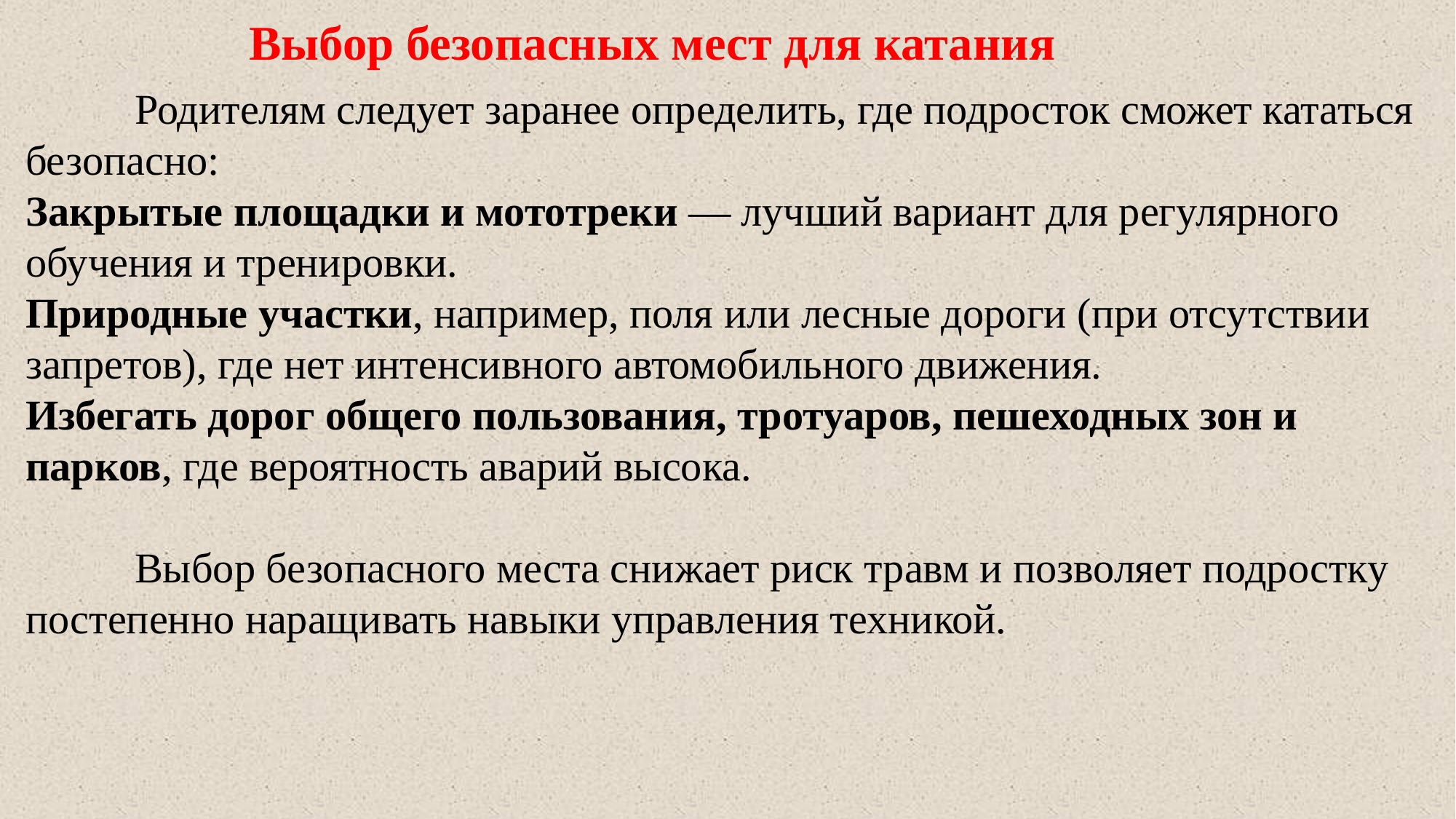

Выбор безопасных мест для катания
	Родителям следует заранее определить, где подросток сможет кататься безопасно:
Закрытые площадки и мототреки — лучший вариант для регулярного обучения и тренировки.
Природные участки, например, поля или лесные дороги (при отсутствии запретов), где нет интенсивного автомобильного движения.
Избегать дорог общего пользования, тротуаров, пешеходных зон и парков, где вероятность аварий высока.

	Выбор безопасного места снижает риск травм и позволяет подростку постепенно наращивать навыки управления техникой.